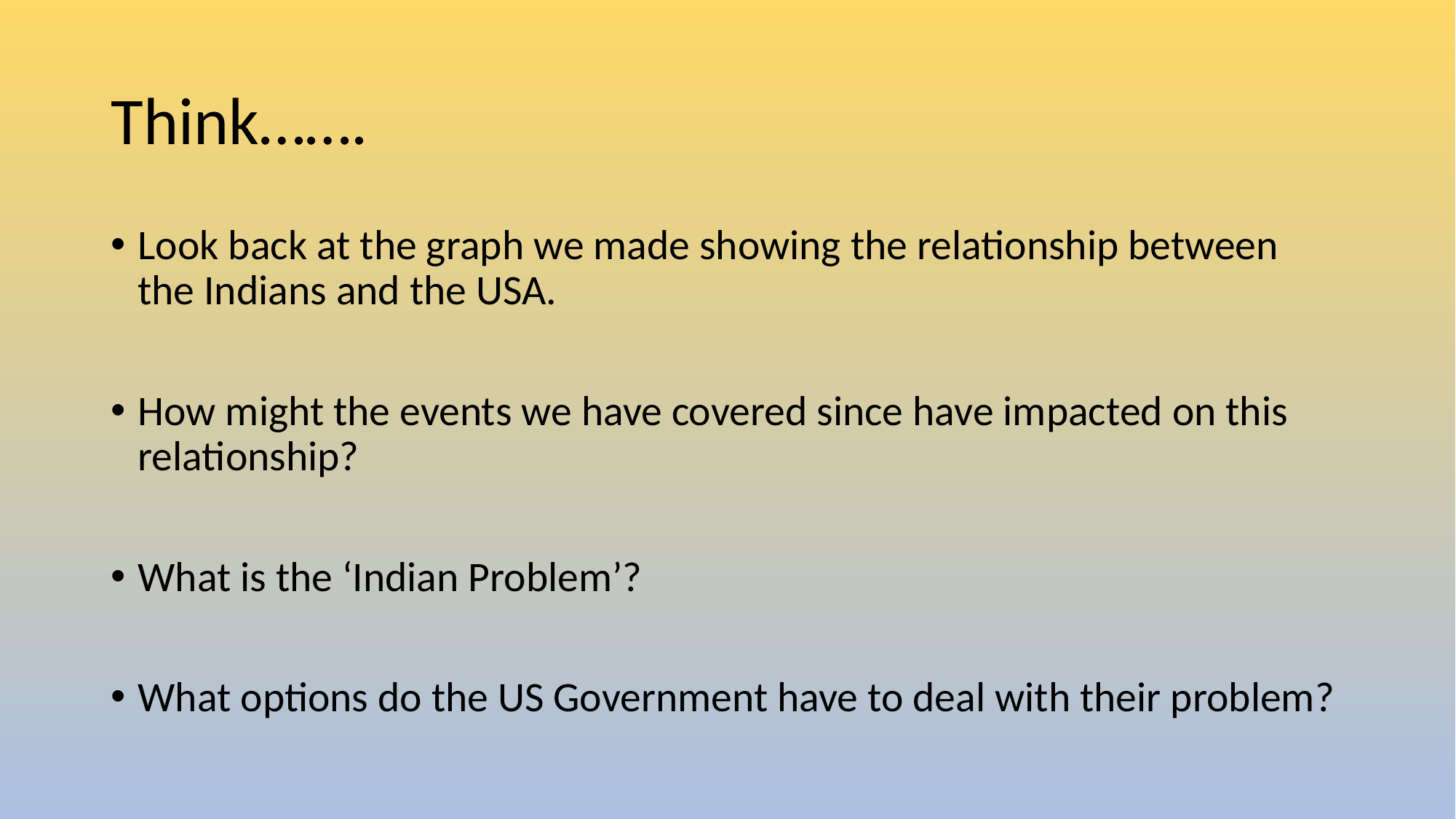

# Think…….
Look back at the graph we made showing the relationship between the Indians and the USA.

How might the events we have covered since have impacted on this relationship?

What is the ‘Indian Problem’?

What options do the US Government have to deal with their problem?